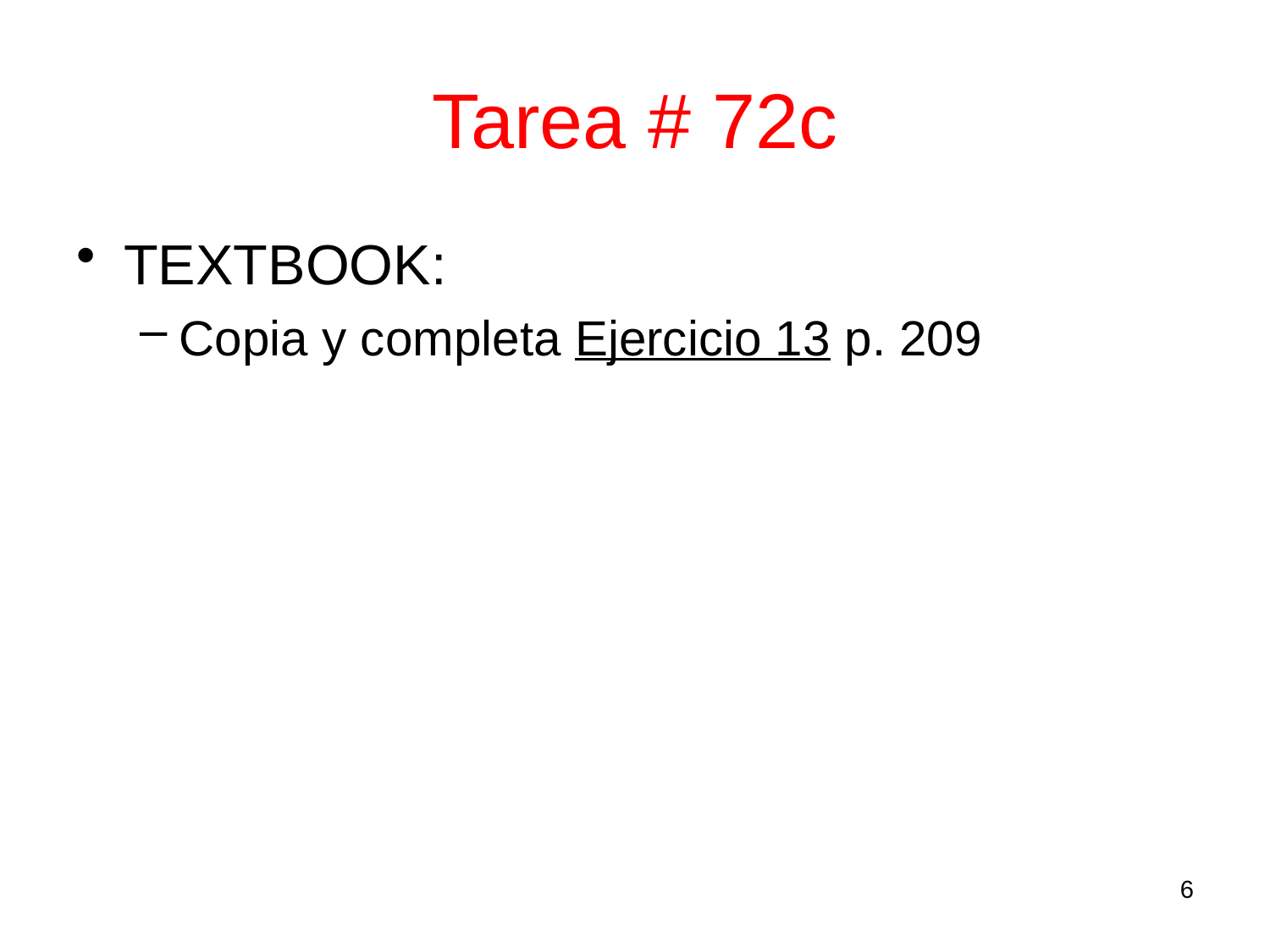

# Tarea # 72c
TEXTBOOK:
Copia y completa Ejercicio 13 p. 209
6